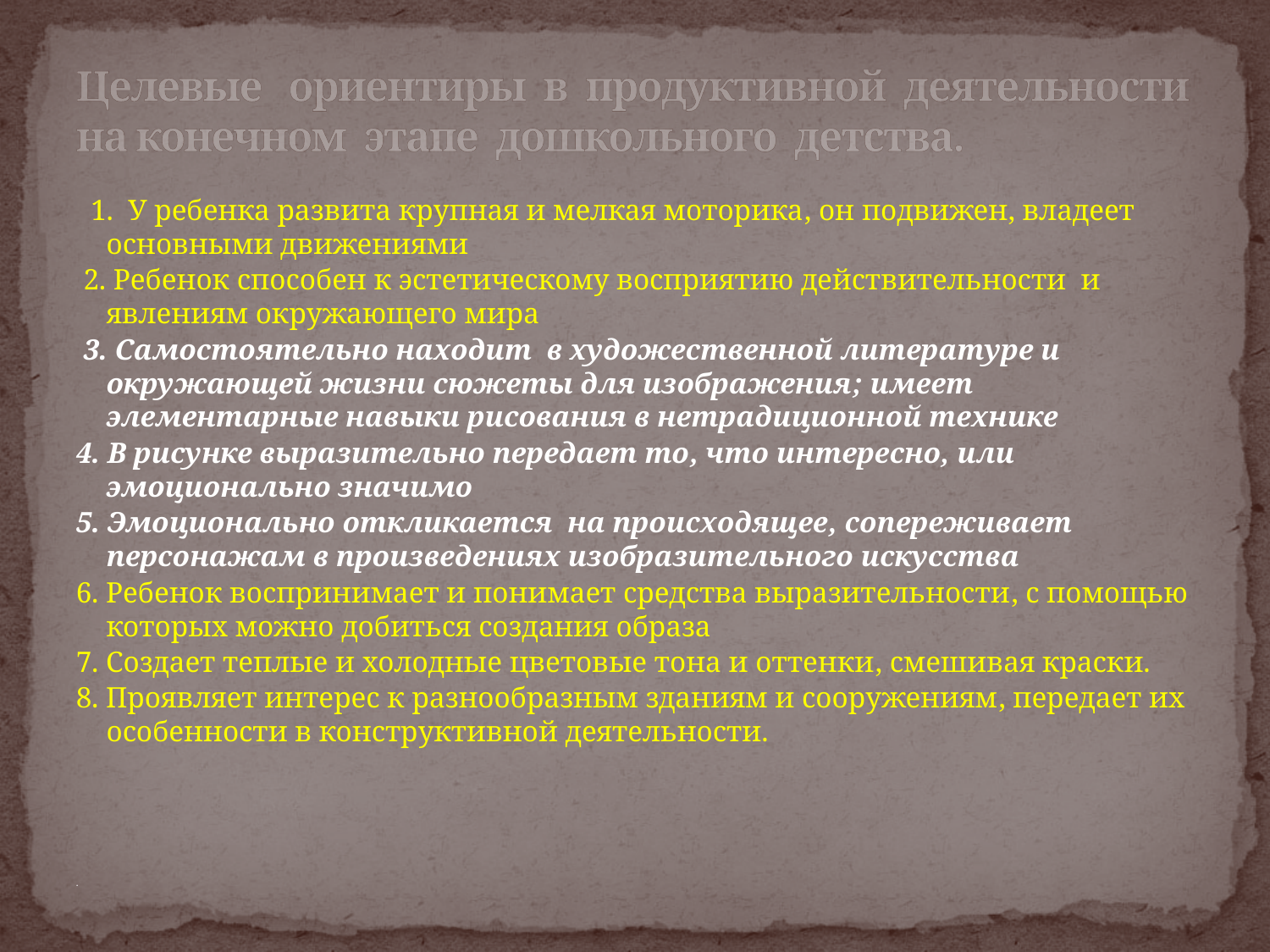

# Целевые   ориентиры  в  продуктивной  деятельности на конечном  этапе  дошкольного  детства.
  1.  У ребенка развита крупная и мелкая моторика, он подвижен, владеет основными движениями
 2. Ребенок способен к эстетическому восприятию действительности  и явлениям окружающего мира
 3. Самостоятельно находит  в художественной литературе и окружающей жизни сюжеты для изображения; имеет элементарные навыки рисования в нетрадиционной технике
4. В рисунке выразительно передает то, что интересно, или эмоционально значимо
5. Эмоционально откликается  на происходящее, сопереживает персонажам в произведениях изобразительного искусства
6. Ребенок воспринимает и понимает средства выразительности, с помощью которых можно добиться создания образа
7. Создает теплые и холодные цветовые тона и оттенки, смешивая краски.
8. Проявляет интерес к разнообразным зданиям и сооружениям, передает их особенности в конструктивной деятельности.

.